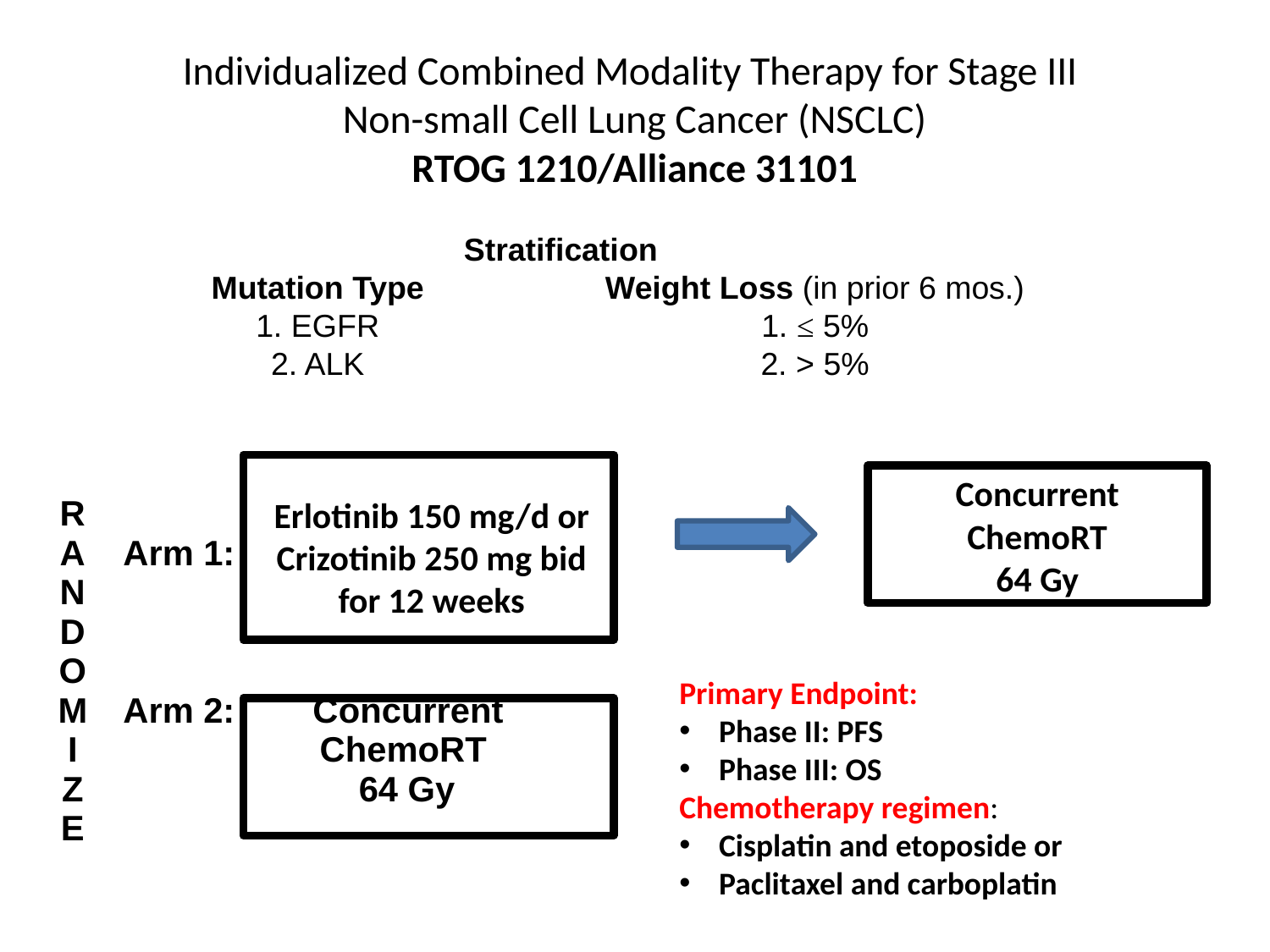

# Individualized Combined Modality Therapy for Stage III Non-small Cell Lung Cancer (NSCLC) RTOG 1210/Alliance 31101
| Stratification |  |
| --- | --- |
| Mutation Type | Weight Loss (in prior 6 mos.) |
| 1. EGFR | 1. ≤ 5% |
| 2. ALK | 2. > 5% |
|  |  |  |
| --- | --- | --- |
| R |  |  |
| A | Arm 1: |  |
| N |  |  |
| D |  |  |
| O |  |  |
| M | Arm 2: Concurrent |  |
| I | ChemoRT |  |
| Z | 64 Gy |  |
| E |  |  |

Concurrent
ChemoRT
64 Gy
Erlotinib 150 mg/d or
Crizotinib 250 mg bid
for 12 weeks

Primary Endpoint:
Phase II: PFS
Phase III: OS
Chemotherapy regimen:
Cisplatin and etoposide or
Paclitaxel and carboplatin